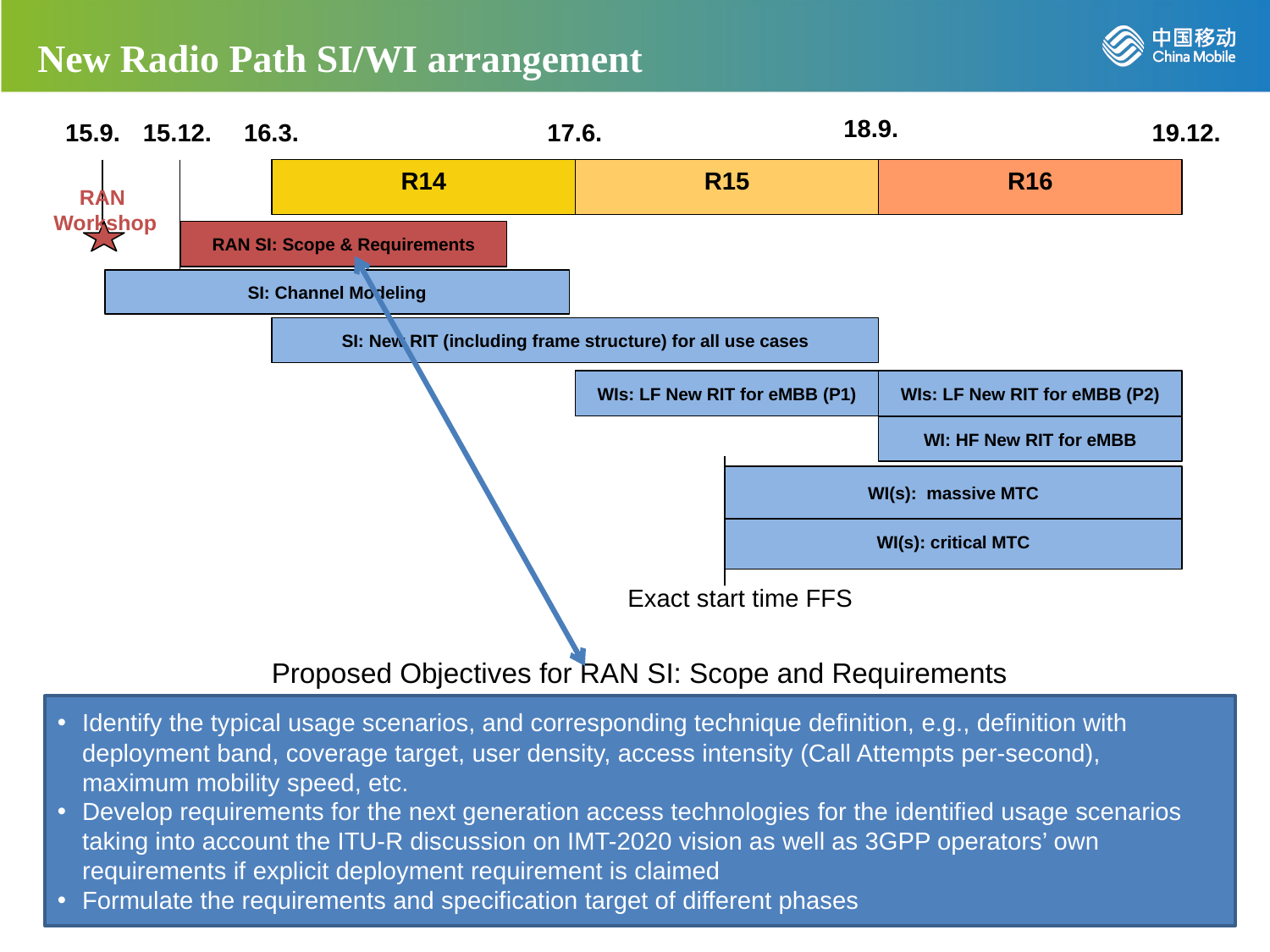

# New Radio Path SI/WI arrangement
18.9.
15.9.
15.12.
16.3.
17.6.
19.12.
R14
R15
R16
RAN
Workshop

RAN SI: Scope & Requirements
SI: Channel Modeling
SI: New RIT (including frame structure) for all use cases
WIs: LF New RIT for eMBB (P1)
WIs: LF New RIT for eMBB (P2)
WI: HF New RIT for eMBB
WI(s):  massive MTC
WI(s): critical MTC
Exact start time FFS
Proposed Objectives for RAN SI: Scope and Requirements
Identify the typical usage scenarios, and corresponding technique definition, e.g., definition with deployment band, coverage target, user density, access intensity (Call Attempts per-second),  maximum mobility speed, etc.
Develop requirements for the next generation access technologies for the identified usage scenarios taking into account the ITU-R discussion on IMT-2020 vision as well as 3GPP operators’ own requirements if explicit deployment requirement is claimed
Formulate the requirements and specification target of different phases